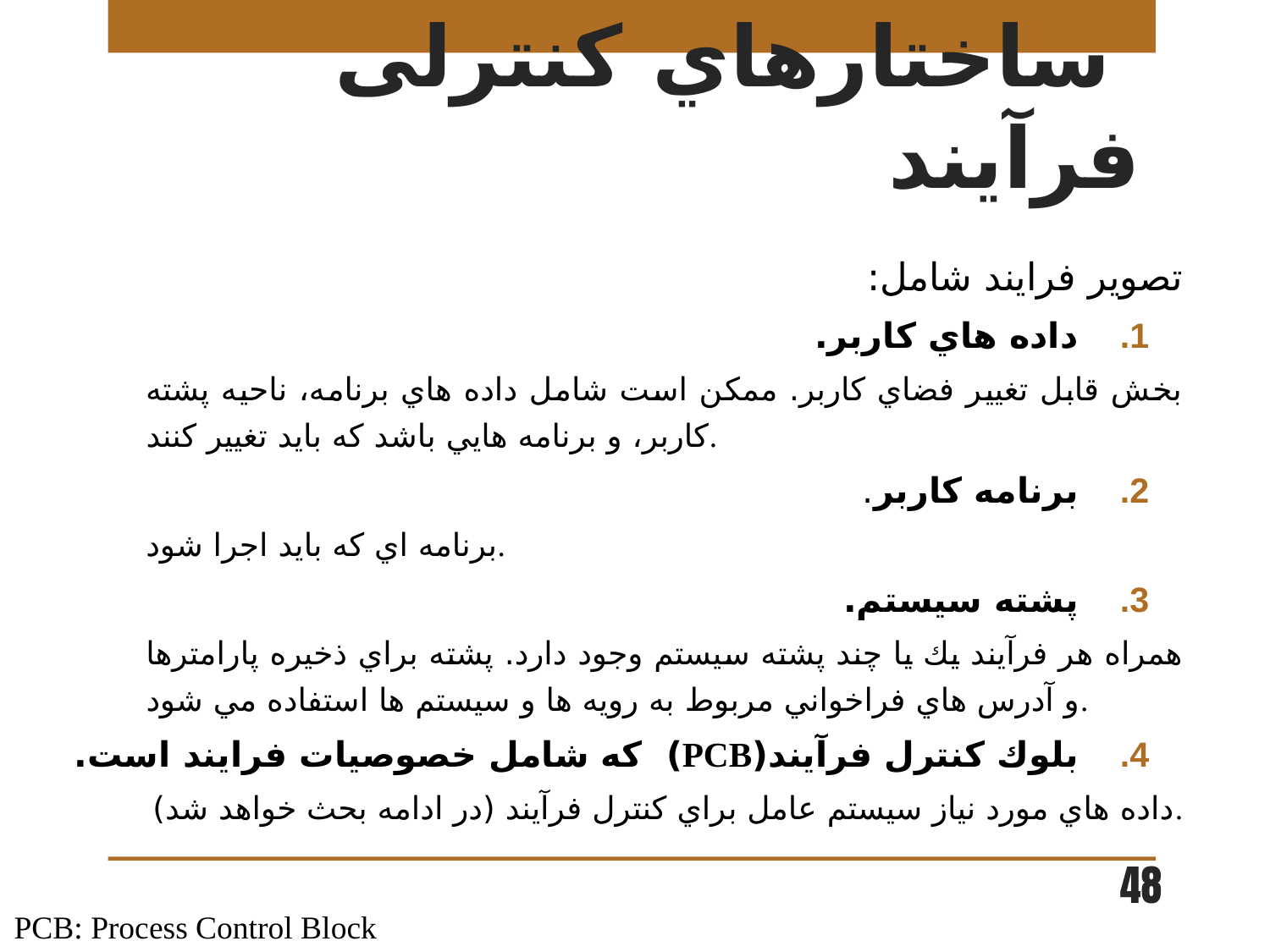

# ساختارهاي كنترلی فرآيند
تصویر فرایند شامل:
داده هاي كاربر.
بخش قابل تغيير فضاي كاربر. ممكن است شامل داده هاي برنامه، ناحيه پشته كاربر، و برنامه هايي باشد كه بايد تغيير كنند.
برنامه كاربر.
برنامه اي كه بايد اجرا شود.
پشته سيستم.
همراه هر فرآيند يك يا چند پشته سيستم وجود دارد. پشته براي ذخيره پارامترها و آدرس هاي فراخواني مربوط به رويه ها و سيستم ها استفاده مي شود.
بلوك كنترل فرآيند(PCB)  که شامل خصوصیات فرایند است.
داده هاي مورد نياز سيستم عامل براي كنترل فرآيند (در ادامه بحث خواهد شد).
48
PCB: Process Control Block